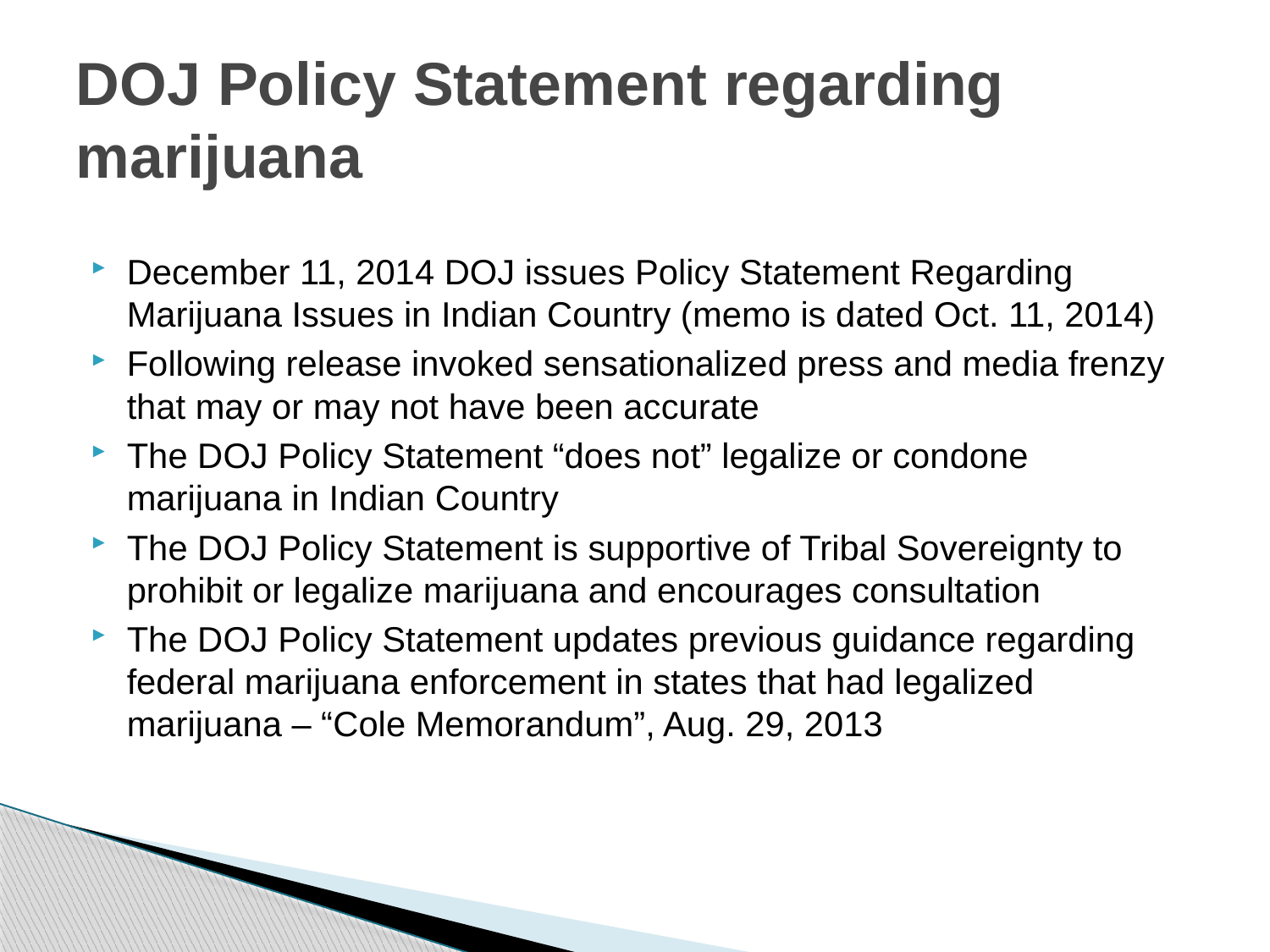

# DOJ Policy Statement regarding marijuana
December 11, 2014 DOJ issues Policy Statement Regarding Marijuana Issues in Indian Country (memo is dated Oct. 11, 2014)
Following release invoked sensationalized press and media frenzy that may or may not have been accurate
The DOJ Policy Statement “does not” legalize or condone marijuana in Indian Country
The DOJ Policy Statement is supportive of Tribal Sovereignty to prohibit or legalize marijuana and encourages consultation
The DOJ Policy Statement updates previous guidance regarding federal marijuana enforcement in states that had legalized marijuana – “Cole Memorandum”, Aug. 29, 2013